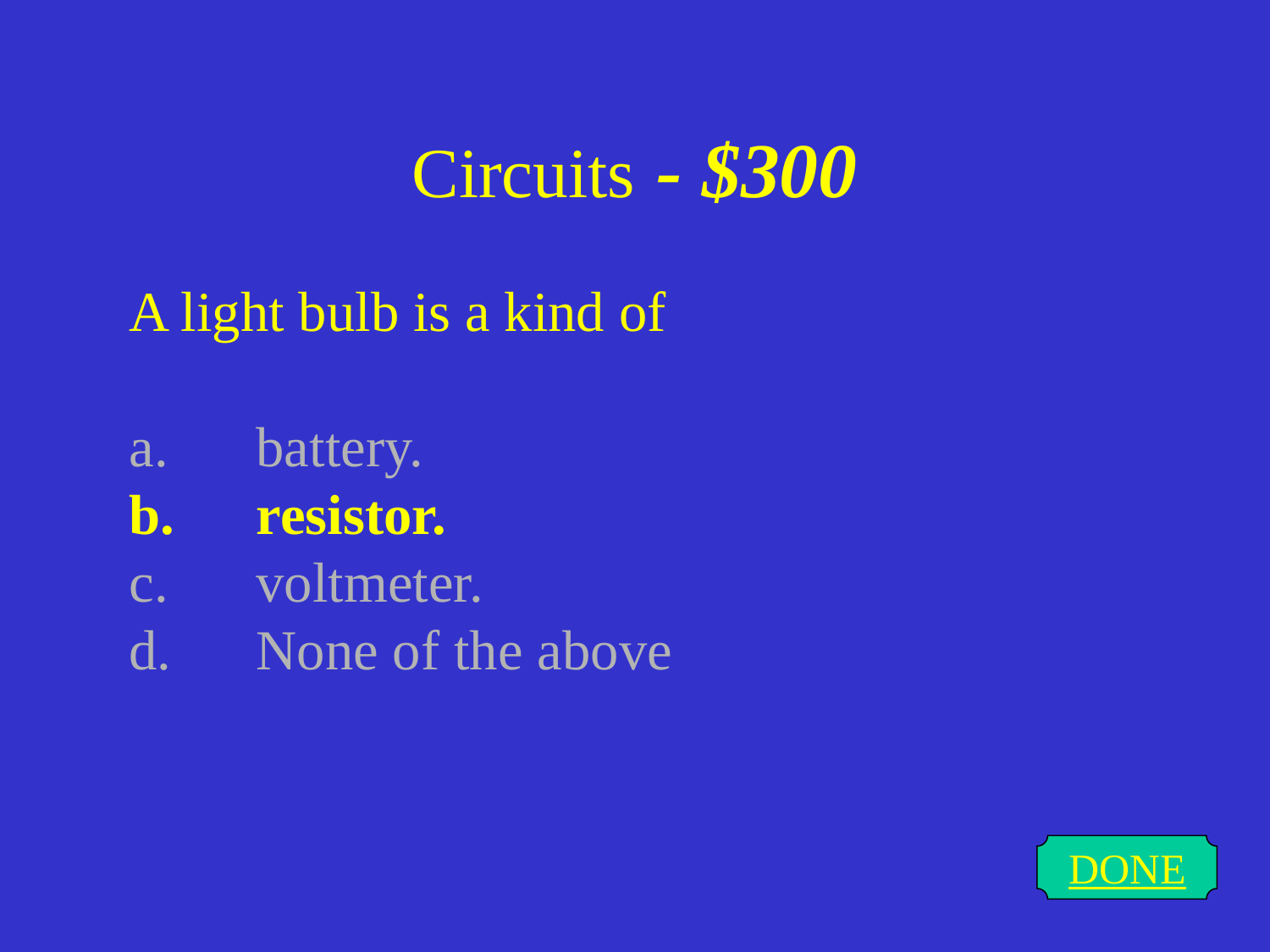

# Circuits - $300
A light bulb is a kind of

a.	battery.
b.	resistor.
c.	voltmeter.
d.	None of the above

DONE